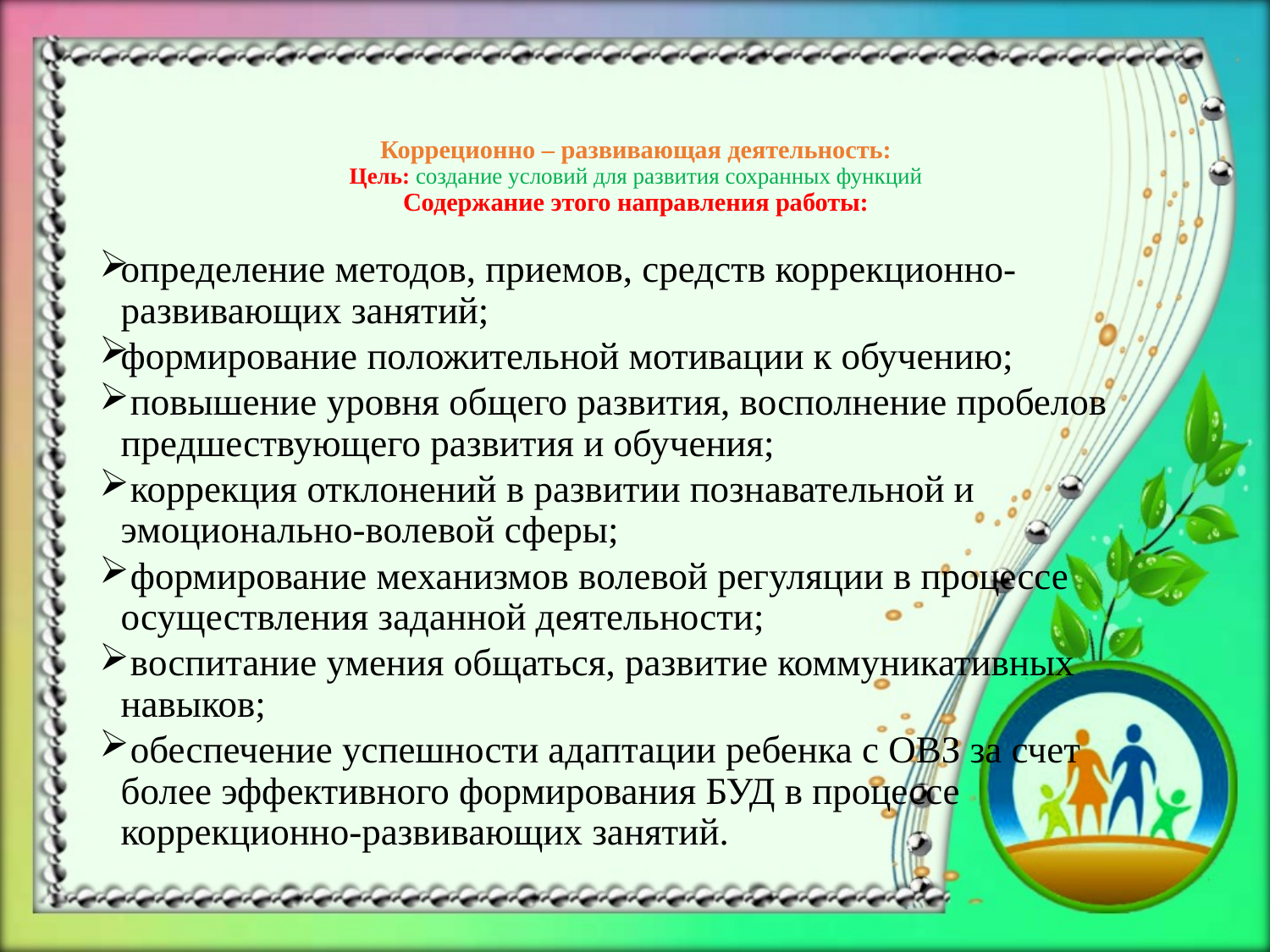

# Корреционно – развивающая деятельность: Цель: создание условий для развития сохранных функций Содержание этого направления работы:

определение методов, приемов, средств коррекционно-развивающих занятий;
формирование положительной мотивации к обучению;
 повышение уровня общего развития, восполнение пробелов предшествующего развития и обучения;
 коррекция отклонений в развитии познавательной и эмоционально-волевой сферы;
 формирование механизмов волевой регуляции в процессе осуществления заданной деятельности;
 воспитание умения общаться, развитие коммуникативных навыков;
 обеспечение успешности адаптации ребенка с ОВЗ за счет более эффективного формирования БУД в процессе коррекционно-развивающих занятий.